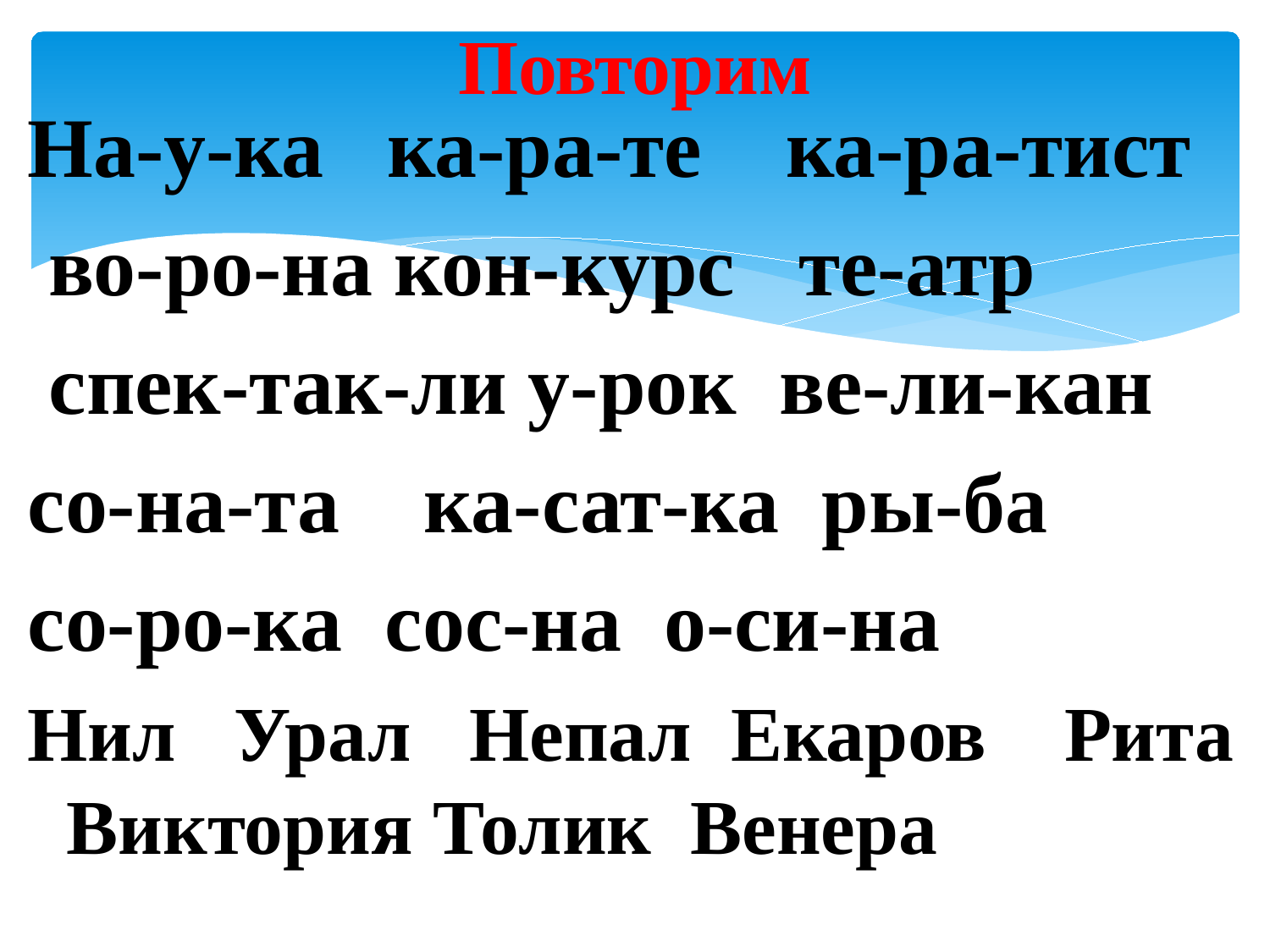

# Повторим
На-у-ка   ка-ра-те    ка-ра-тист
 во-ро-на кон-курс   те-атр
 спек-так-ли у-рок  ве-ли-кан
со-на-та    ка-сат-ка  ры-ба
со-ро-ка  сос-на  о-си-на
Нил   Урал   Непал  Екаров    Рита   Виктория Толик  Венера